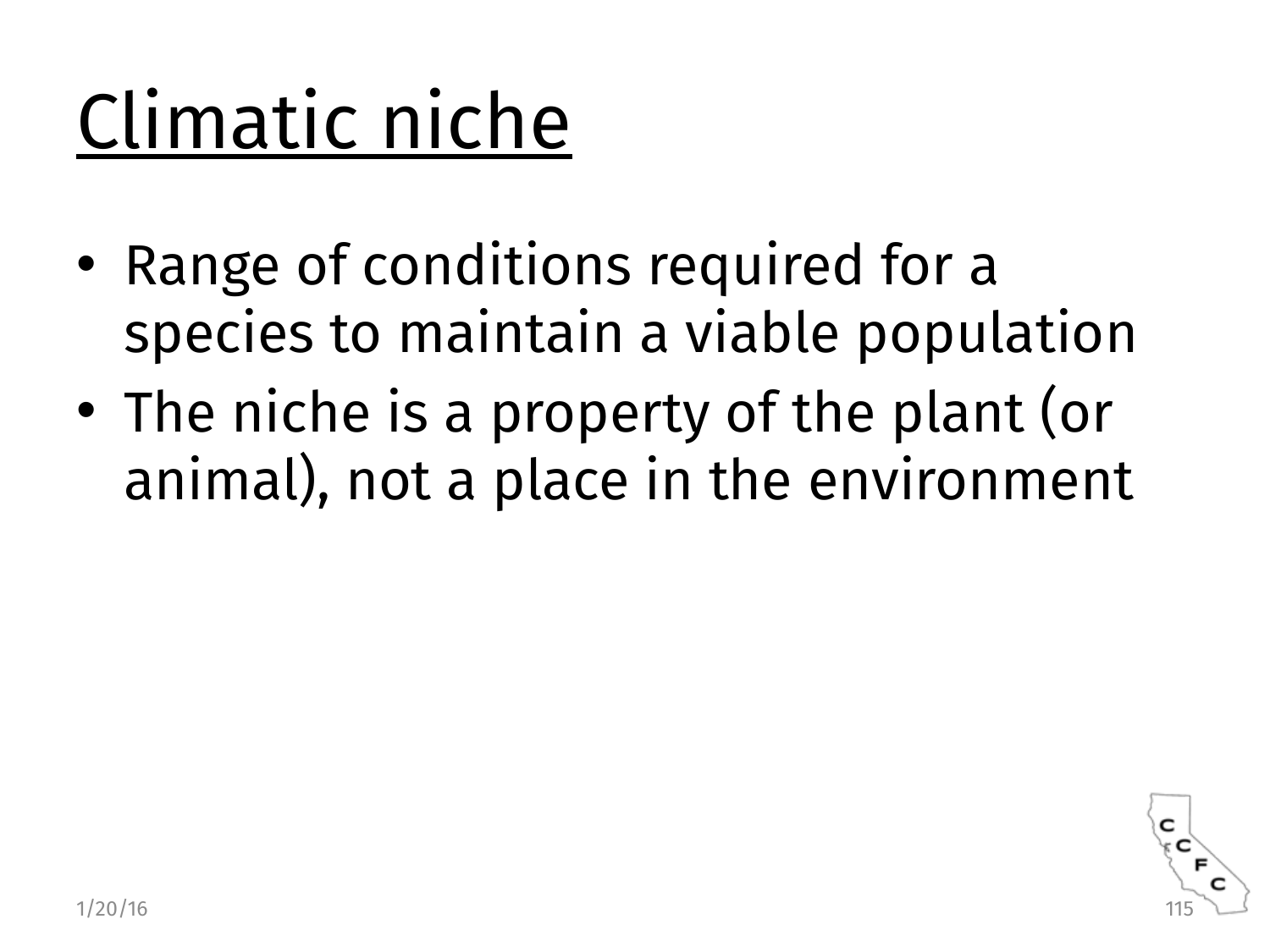

# Climatic niche
Range of conditions required for a species to maintain a viable population
The niche is a property of the plant (or animal), not a place in the environment
1/20/16
115